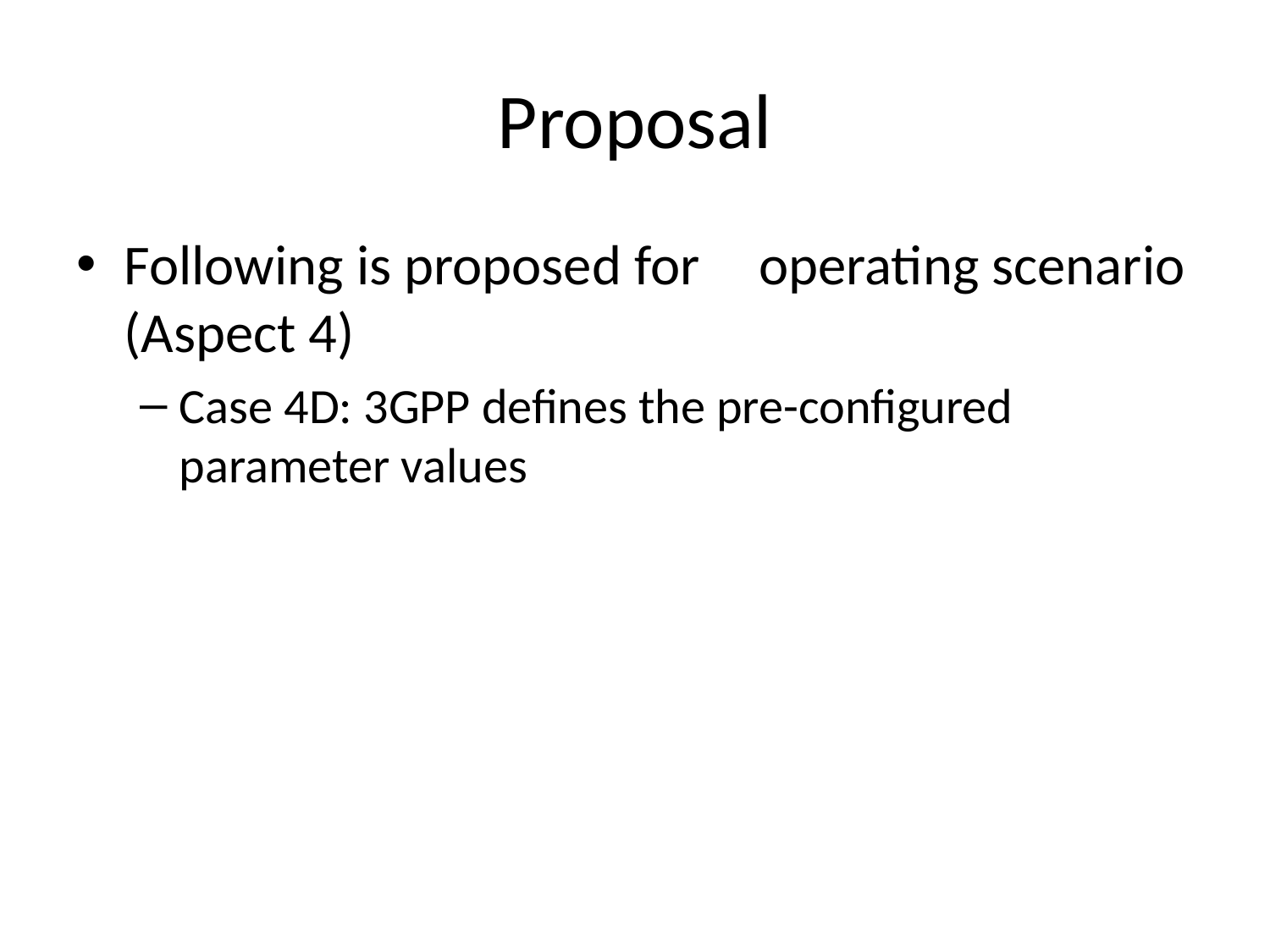

# Proposal
Following is proposed for	operating scenario (Aspect 4)
Case 4D: 3GPP defines the pre-configured parameter values